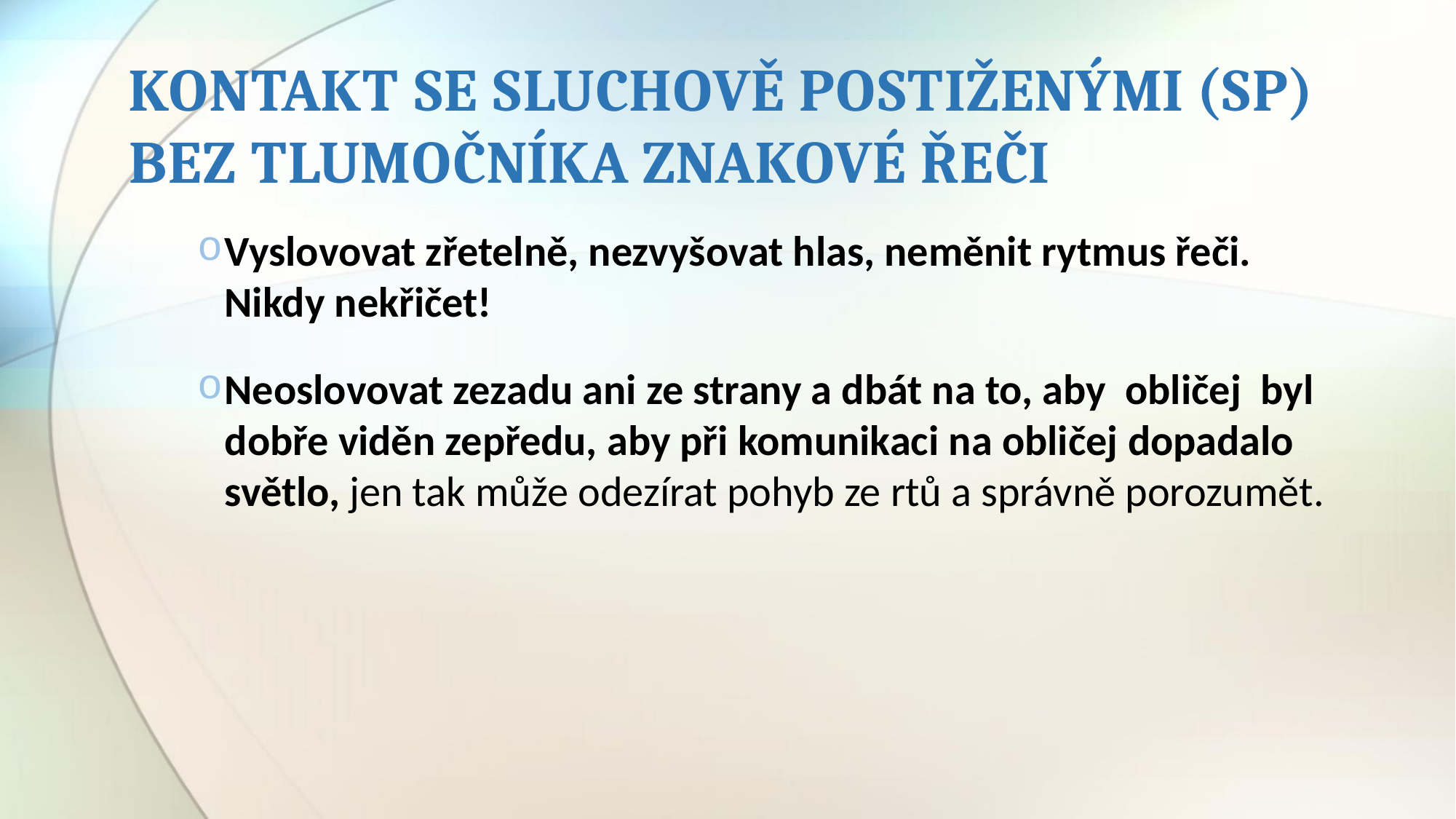

# KONTAKT SE SLUCHOVĚ POSTIŽENÝMI (SP) BEZ TLUMOČNÍKA ZNAKOVÉ ŘEČI
Vyslovovat zřetelně, nezvyšovat hlas, neměnit rytmus řeči. Nikdy nekřičet!
Neoslovovat zezadu ani ze strany a dbát na to, aby  obličej  byl dobře viděn zepředu, aby při komunikaci na obličej dopadalo světlo, jen tak může odezírat pohyb ze rtů a správně porozumět.